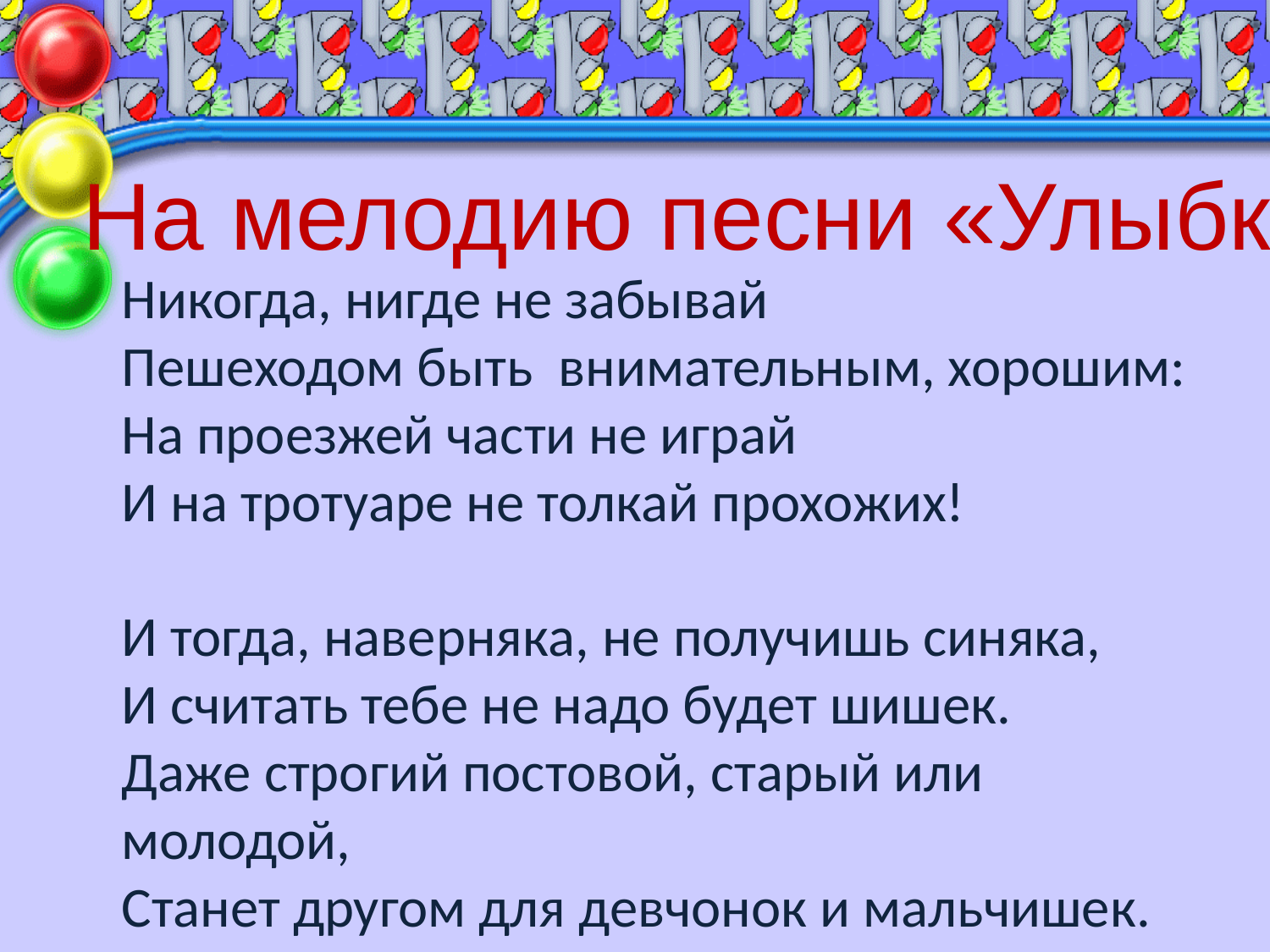

На мелодию песни «Улыбка»
Никогда, нигде не забывай
Пешеходом быть  внимательным, хорошим:
На проезжей части не играй
И на тротуаре не толкай прохожих!

И тогда, наверняка, не получишь синяка,
И считать тебе не надо будет шишек.
Даже строгий постовой, старый или молодой,
Станет другом для девчонок и мальчишек.